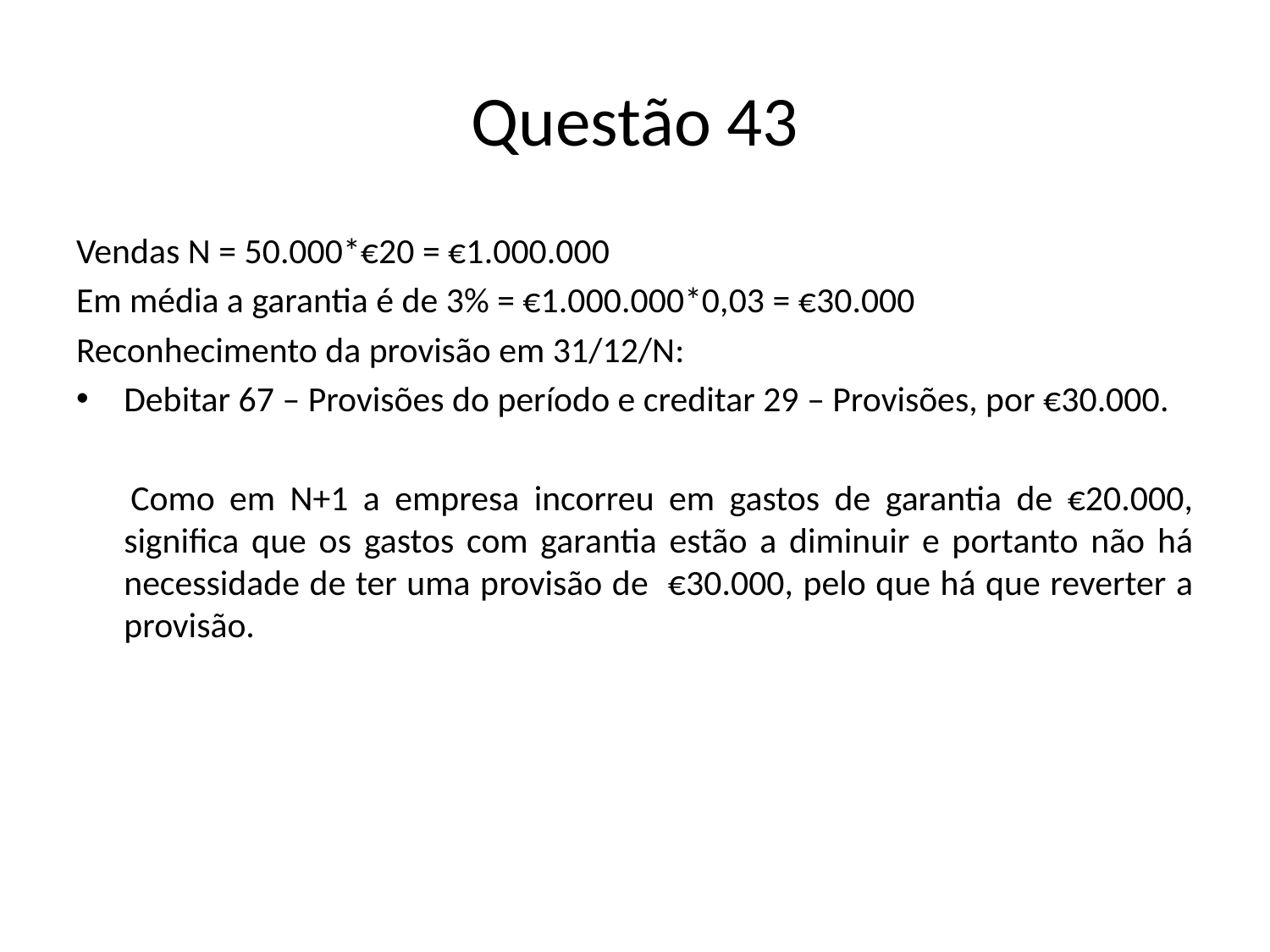

# Questão 43
Vendas N = 50.000*€20 = €1.000.000
Em média a garantia é de 3% = €1.000.000*0,03 = €30.000
Reconhecimento da provisão em 31/12/N:
Debitar 67 – Provisões do período e creditar 29 – Provisões, por €30.000.

 	Como em N+1 a empresa incorreu em gastos de garantia de €20.000, significa que os gastos com garantia estão a diminuir e portanto não há necessidade de ter uma provisão de  €30.000, pelo que há que reverter a provisão.